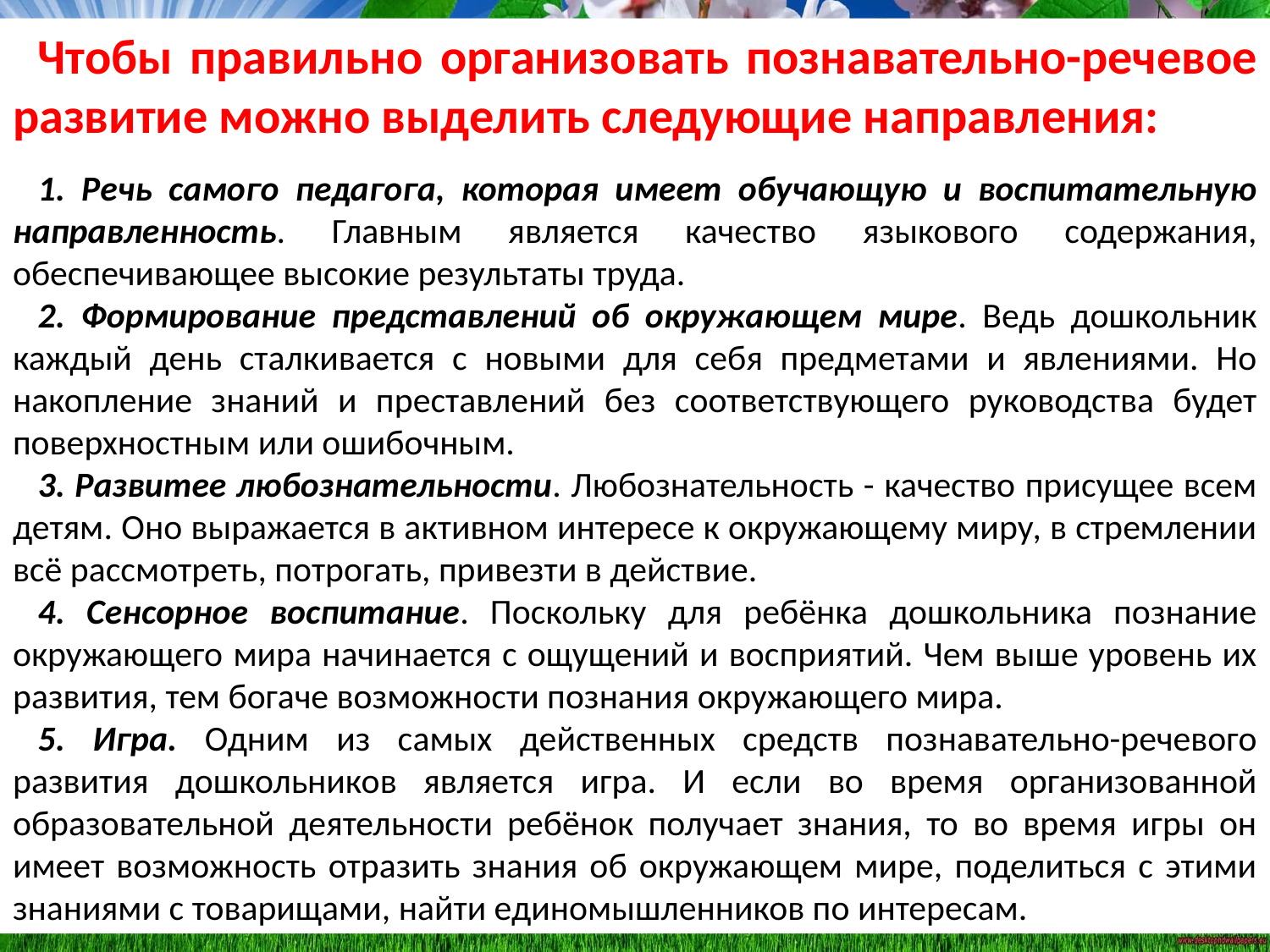

Чтобы правильно организовать познавательно-речевое развитие можно выделить следующие направления:

1. Речь самого педагога, которая имеет обучающую и воспитательную направленность. Главным является качество языкового содержания, обеспечивающее высокие результаты труда.
2. Формирование представлений об окружающем мире. Ведь дошкольник каждый день сталкивается с новыми для себя предметами и явлениями. Но накопление знаний и преставлений без соответствующего руководства будет поверхностным или ошибочным.
3. Развитее любознательности. Любознательность - качество присущее всем детям. Оно выражается в активном интересе к окружающему миру, в стремлении всё рассмотреть, потрогать, привезти в действие.
4. Сенсорное воспитание. Поскольку для ребёнка дошкольника познание окружающего мира начинается с ощущений и восприятий. Чем выше уровень их развития, тем богаче возможности познания окружающего мира.
5. Игра. Одним из самых действенных средств познавательно-речевого развития дошкольников является игра. И если во время организованной образовательной деятельности ребёнок получает знания, то во время игры он имеет возможность отразить знания об окружающем мире, поделиться с этими знаниями с товарищами, найти единомышленников по интересам.